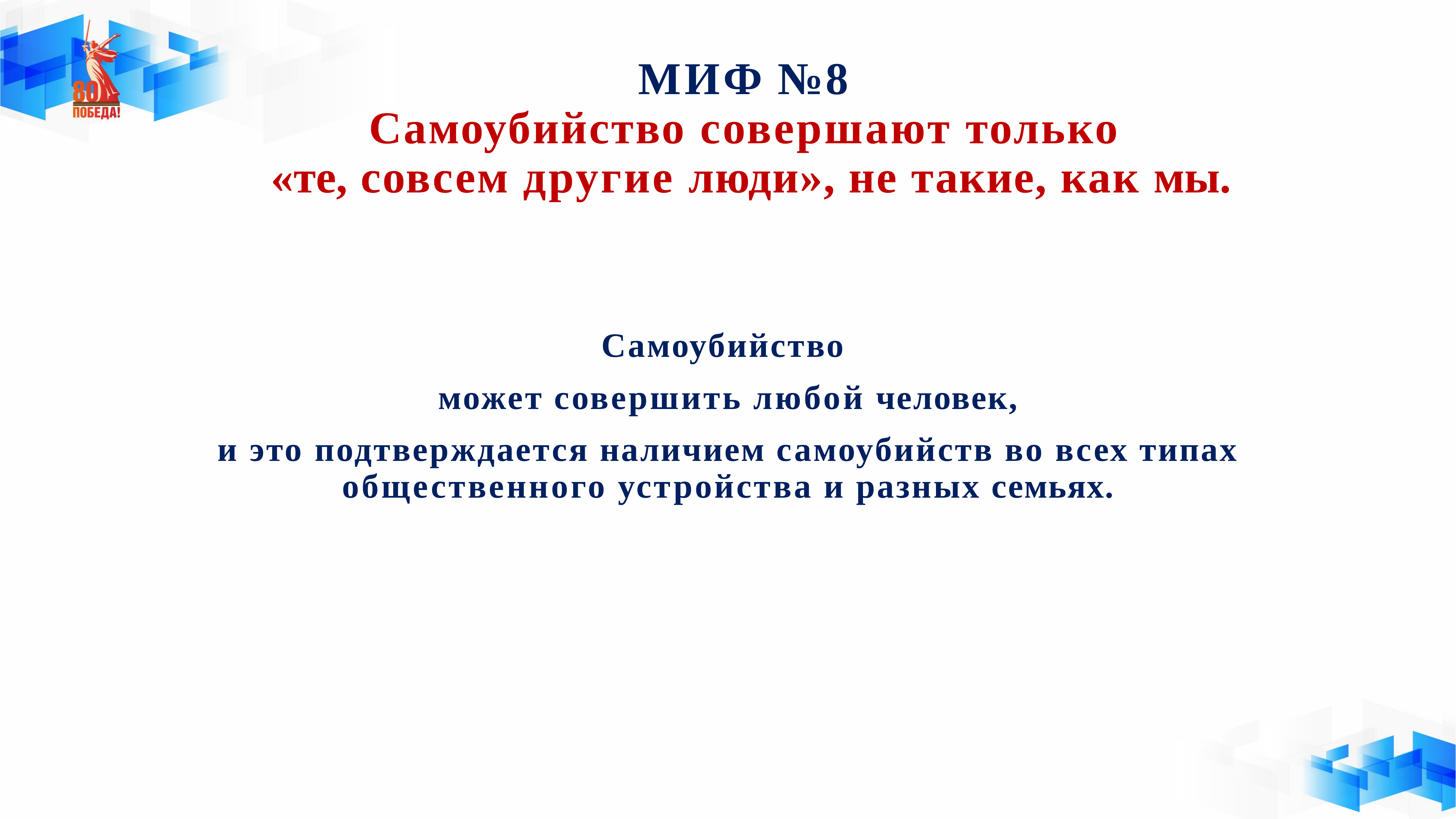

# МИФ №8 Самоубийство совершают только «те, совсем другие люди», не такие, как мы.
Самоубийство
может совершить любой человек,
и это подтверждается наличием самоубийств во всех типах общественного устройства и разных семьях.